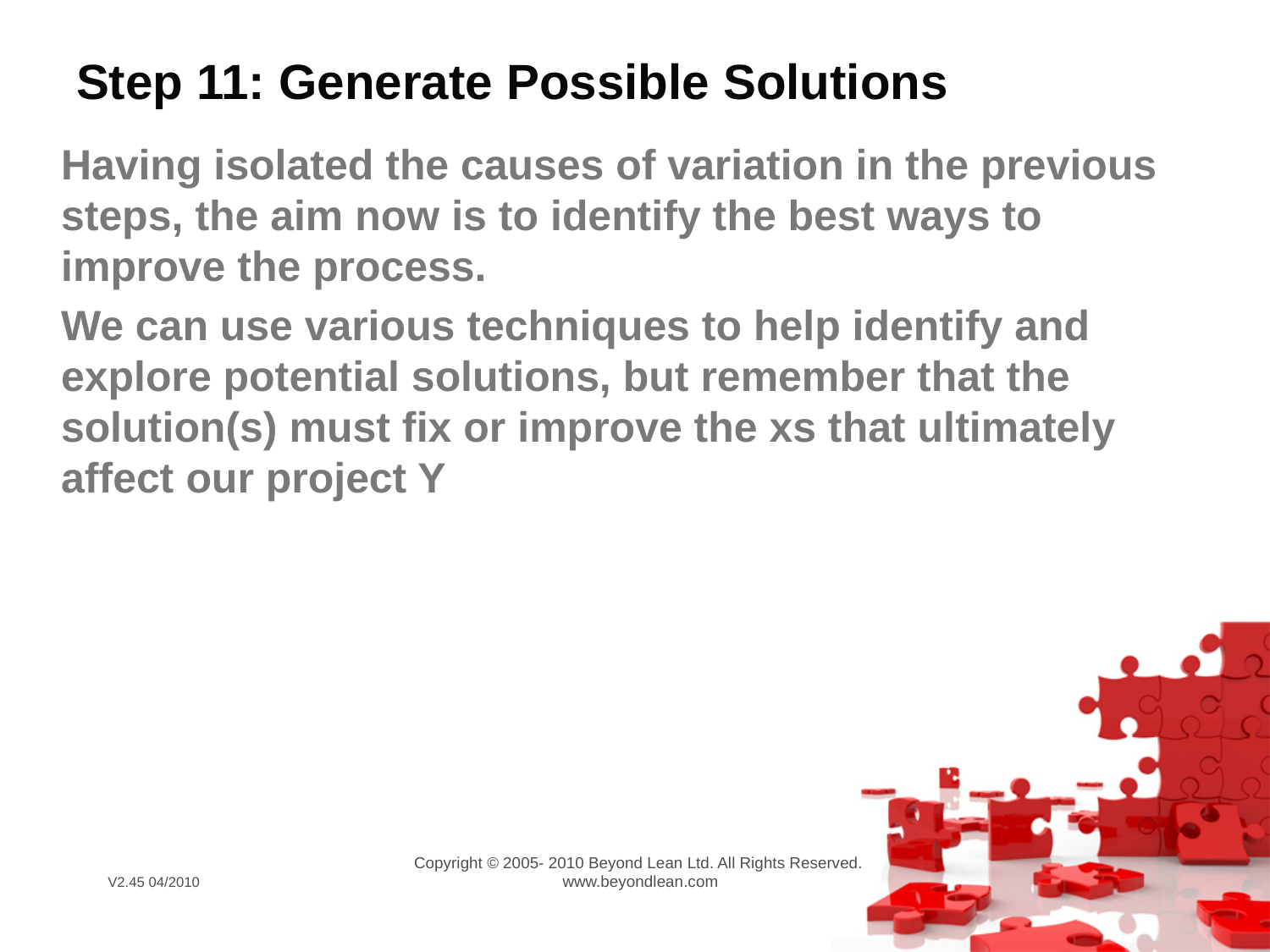

# Step 11: Generate Possible Solutions
Having isolated the causes of variation in the previous steps, the aim now is to identify the best ways to improve the process.
We can use various techniques to help identify and explore potential solutions, but remember that the solution(s) must fix or improve the xs that ultimately affect our project Y